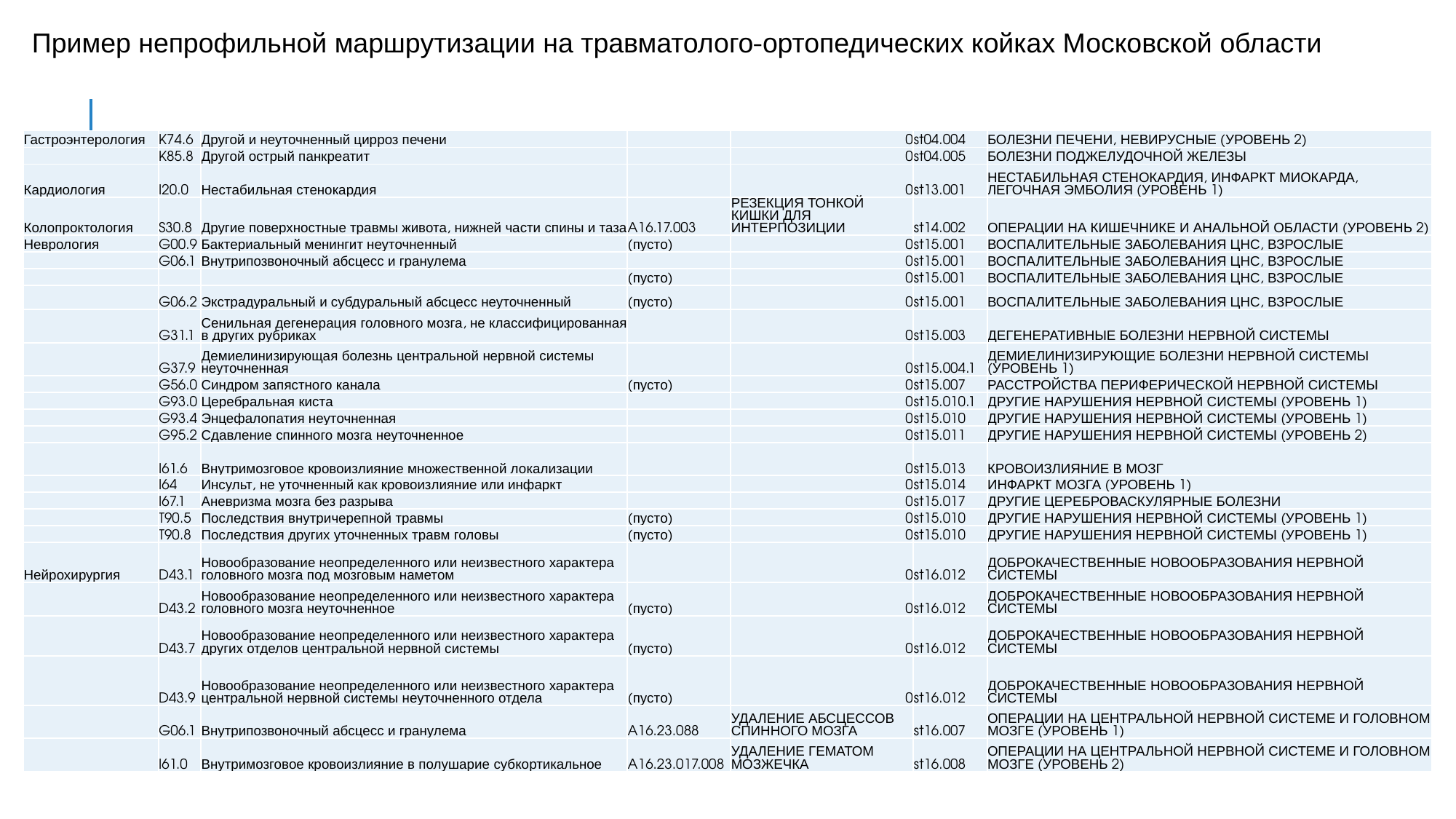

Пример непрофильной маршрутизации на травматолого-ортопедических койках Московской области
| Гастроэнтерология | K74.6 | Другой и неуточненный цирроз печени |  | 0 | st04.004 | БОЛЕЗНИ ПЕЧЕНИ, НЕВИРУСНЫЕ (УРОВЕНЬ 2) |
| --- | --- | --- | --- | --- | --- | --- |
|  | K85.8 | Другой острый панкреатит |  | 0 | st04.005 | БОЛЕЗНИ ПОДЖЕЛУДОЧНОЙ ЖЕЛЕЗЫ |
| Кардиология | I20.0 | Нестабильная стенокардия |  | 0 | st13.001 | НЕСТАБИЛЬНАЯ СТЕНОКАРДИЯ, ИНФАРКТ МИОКАРДА, ЛЕГОЧНАЯ ЭМБОЛИЯ (УРОВЕНЬ 1) |
| Колопроктология | S30.8 | Другие поверхностные травмы живота, нижней части спины и таза | A16.17.003 | РЕЗЕКЦИЯ ТОНКОЙ КИШКИ ДЛЯ ИНТЕРПОЗИЦИИ | st14.002 | ОПЕРАЦИИ НА КИШЕЧНИКЕ И АНАЛЬНОЙ ОБЛАСТИ (УРОВЕНЬ 2) |
| Неврология | G00.9 | Бактериальный менингит неуточненный | (пусто) | 0 | st15.001 | ВОСПАЛИТЕЛЬНЫЕ ЗАБОЛЕВАНИЯ ЦНС, ВЗРОСЛЫЕ |
|  | G06.1 | Внутрипозвоночный абсцесс и гранулема |  | 0 | st15.001 | ВОСПАЛИТЕЛЬНЫЕ ЗАБОЛЕВАНИЯ ЦНС, ВЗРОСЛЫЕ |
|  |  |  | (пусто) | 0 | st15.001 | ВОСПАЛИТЕЛЬНЫЕ ЗАБОЛЕВАНИЯ ЦНС, ВЗРОСЛЫЕ |
|  | G06.2 | Экстрадуральный и субдуральный абсцесс неуточненный | (пусто) | 0 | st15.001 | ВОСПАЛИТЕЛЬНЫЕ ЗАБОЛЕВАНИЯ ЦНС, ВЗРОСЛЫЕ |
|  | G31.1 | Сенильная дегенерация головного мозга, не классифицированная в других рубриках |  | 0 | st15.003 | ДЕГЕНЕРАТИВНЫЕ БОЛЕЗНИ НЕРВНОЙ СИСТЕМЫ |
|  | G37.9 | Демиелинизирующая болезнь центральной нервной системы неуточненная |  | 0 | st15.004.1 | ДЕМИЕЛИНИЗИРУЮЩИЕ БОЛЕЗНИ НЕРВНОЙ СИСТЕМЫ (УРОВЕНЬ 1) |
|  | G56.0 | Синдром запястного канала | (пусто) | 0 | st15.007 | РАССТРОЙСТВА ПЕРИФЕРИЧЕСКОЙ НЕРВНОЙ СИСТЕМЫ |
|  | G93.0 | Церебральная киста |  | 0 | st15.010.1 | ДРУГИЕ НАРУШЕНИЯ НЕРВНОЙ СИСТЕМЫ (УРОВЕНЬ 1) |
|  | G93.4 | Энцефалопатия неуточненная |  | 0 | st15.010 | ДРУГИЕ НАРУШЕНИЯ НЕРВНОЙ СИСТЕМЫ (УРОВЕНЬ 1) |
|  | G95.2 | Сдавление спинного мозга неуточненное |  | 0 | st15.011 | ДРУГИЕ НАРУШЕНИЯ НЕРВНОЙ СИСТЕМЫ (УРОВЕНЬ 2) |
|  | I61.6 | Внутримозговое кровоизлияние множественной локализации |  | 0 | st15.013 | КРОВОИЗЛИЯНИЕ В МОЗГ |
|  | I64 | Инсульт, не уточненный как кровоизлияние или инфаркт |  | 0 | st15.014 | ИНФАРКТ МОЗГА (УРОВЕНЬ 1) |
|  | I67.1 | Аневризма мозга без разрыва |  | 0 | st15.017 | ДРУГИЕ ЦЕРЕБРОВАСКУЛЯРНЫЕ БОЛЕЗНИ |
|  | T90.5 | Последствия внутричерепной травмы | (пусто) | 0 | st15.010 | ДРУГИЕ НАРУШЕНИЯ НЕРВНОЙ СИСТЕМЫ (УРОВЕНЬ 1) |
|  | T90.8 | Последствия других уточненных травм головы | (пусто) | 0 | st15.010 | ДРУГИЕ НАРУШЕНИЯ НЕРВНОЙ СИСТЕМЫ (УРОВЕНЬ 1) |
| Нейрохирургия | D43.1 | Новообразование неопределенного или неизвестного характера головного мозга под мозговым наметом |  | 0 | st16.012 | ДОБРОКАЧЕСТВЕННЫЕ НОВООБРАЗОВАНИЯ НЕРВНОЙ СИСТЕМЫ |
|  | D43.2 | Новообразование неопределенного или неизвестного характера головного мозга неуточненное | (пусто) | 0 | st16.012 | ДОБРОКАЧЕСТВЕННЫЕ НОВООБРАЗОВАНИЯ НЕРВНОЙ СИСТЕМЫ |
|  | D43.7 | Новообразование неопределенного или неизвестного характера других отделов центральной нервной системы | (пусто) | 0 | st16.012 | ДОБРОКАЧЕСТВЕННЫЕ НОВООБРАЗОВАНИЯ НЕРВНОЙ СИСТЕМЫ |
|  | D43.9 | Новообразование неопределенного или неизвестного характера центральной нервной системы неуточненного отдела | (пусто) | 0 | st16.012 | ДОБРОКАЧЕСТВЕННЫЕ НОВООБРАЗОВАНИЯ НЕРВНОЙ СИСТЕМЫ |
|  | G06.1 | Внутрипозвоночный абсцесс и гранулема | A16.23.088 | УДАЛЕНИЕ АБСЦЕССОВ СПИННОГО МОЗГА | st16.007 | ОПЕРАЦИИ НА ЦЕНТРАЛЬНОЙ НЕРВНОЙ СИСТЕМЕ И ГОЛОВНОМ МОЗГЕ (УРОВЕНЬ 1) |
|  | I61.0 | Внутримозговое кровоизлияние в полушарие субкортикальное | A16.23.017.008 | УДАЛЕНИЕ ГЕМАТОМ МОЗЖЕЧКА | st16.008 | ОПЕРАЦИИ НА ЦЕНТРАЛЬНОЙ НЕРВНОЙ СИСТЕМЕ И ГОЛОВНОМ МОЗГЕ (УРОВЕНЬ 2) |